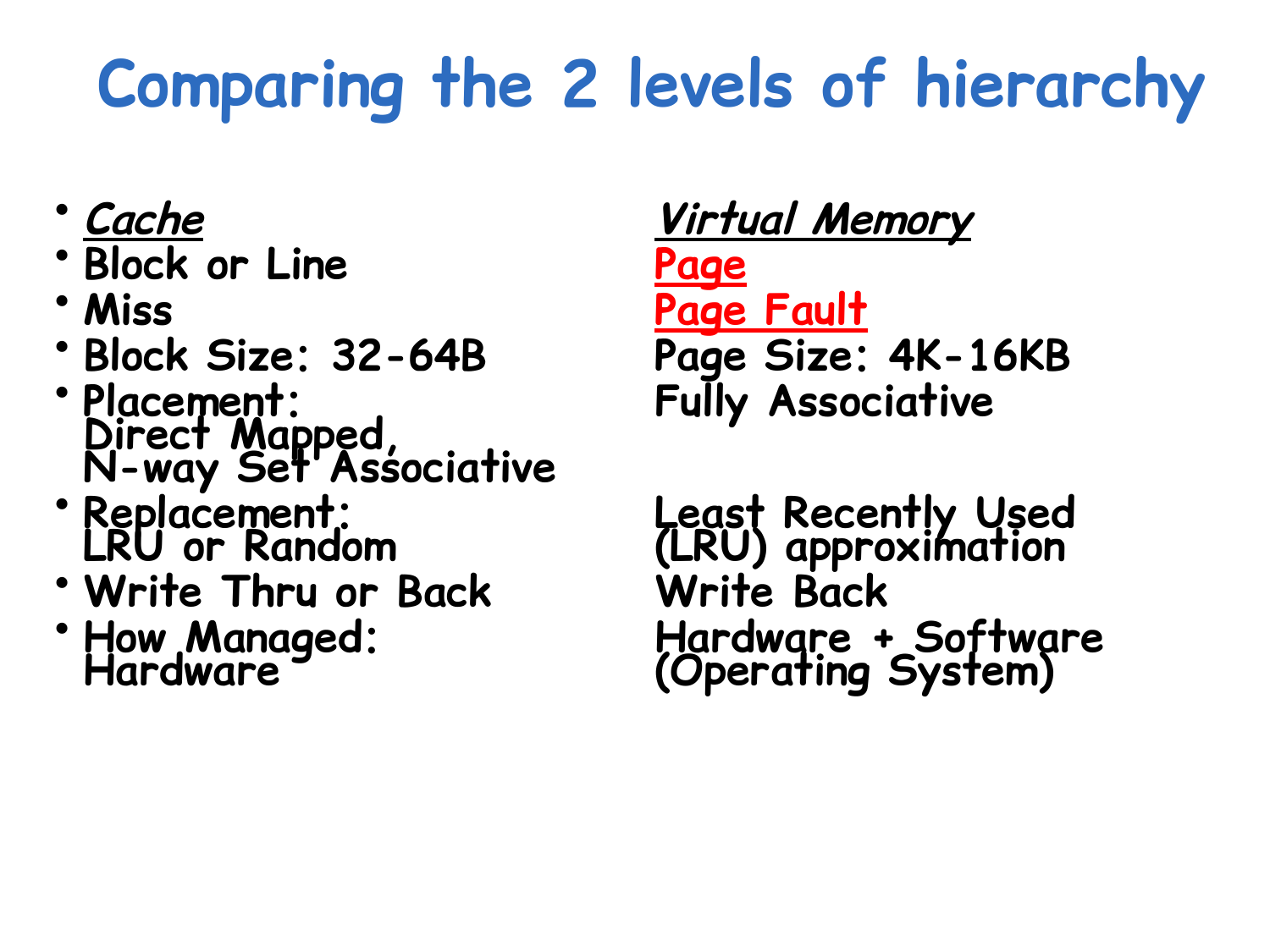

# Comparing the 2 levels of hierarchy
Cache	Virtual Memory
Block or Line	Page
Miss	Page Fault
Block Size: 32-64B	Page Size: 4K-16KB
Placement:	Fully Associative
Direct Mapped,
N-way Set Associative
Replacement: 	Least Recently Used
LRU or Random	(LRU) approximation
Write Thru or Back	Write Back
How Managed:	Hardware + Software
Hardware	(Operating System)